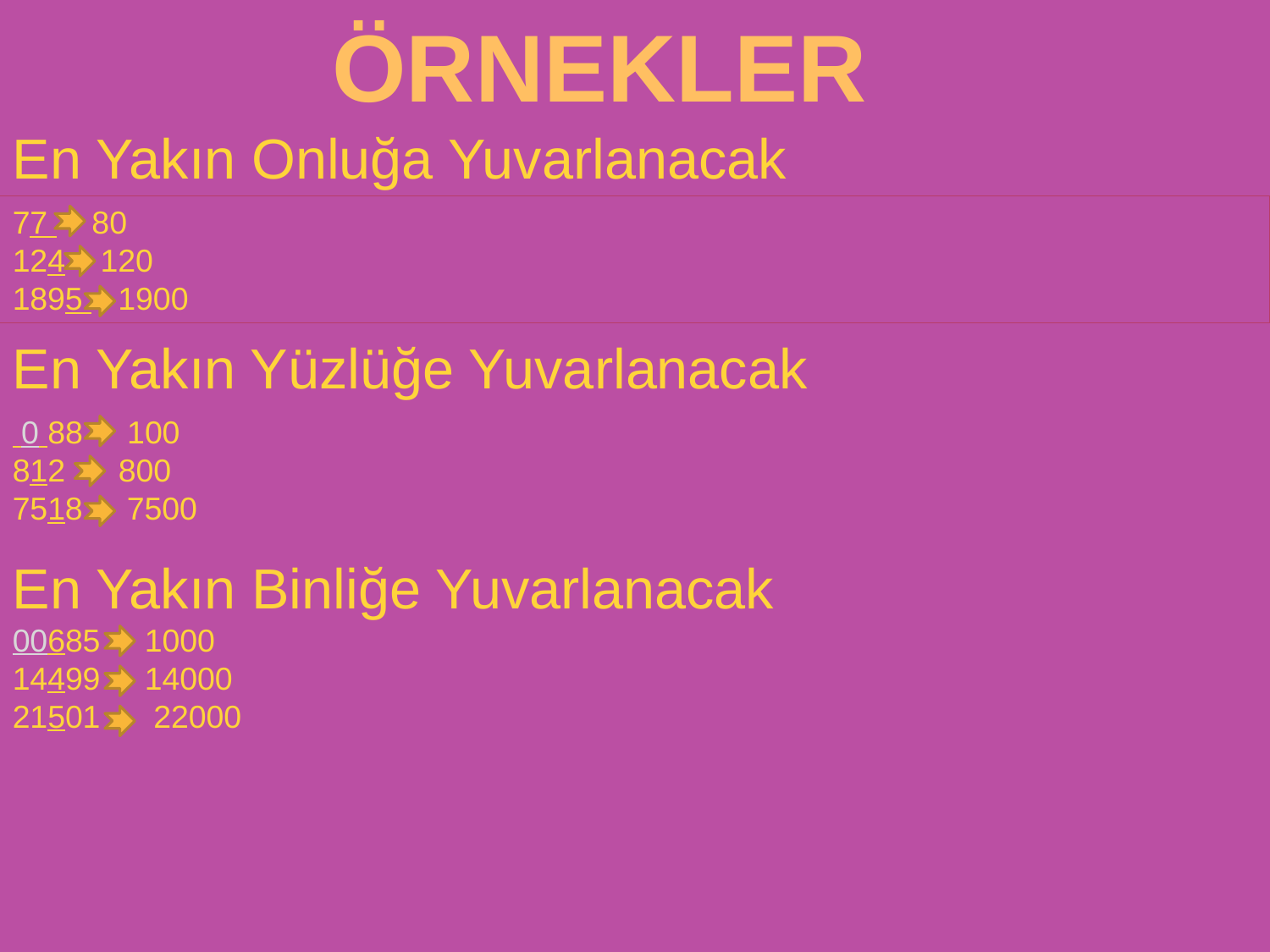

ÖRNEKLER

En Yakın Onluğa Yuvarlanacak
77     80
124    120
1895    1900

En Yakın Yüzlüğe Yuvarlanacak
 0 88     100
812      800
7518     7500

En Yakın Binliğe Yuvarlanacak
00685     1000
14499     14000
21501      22000